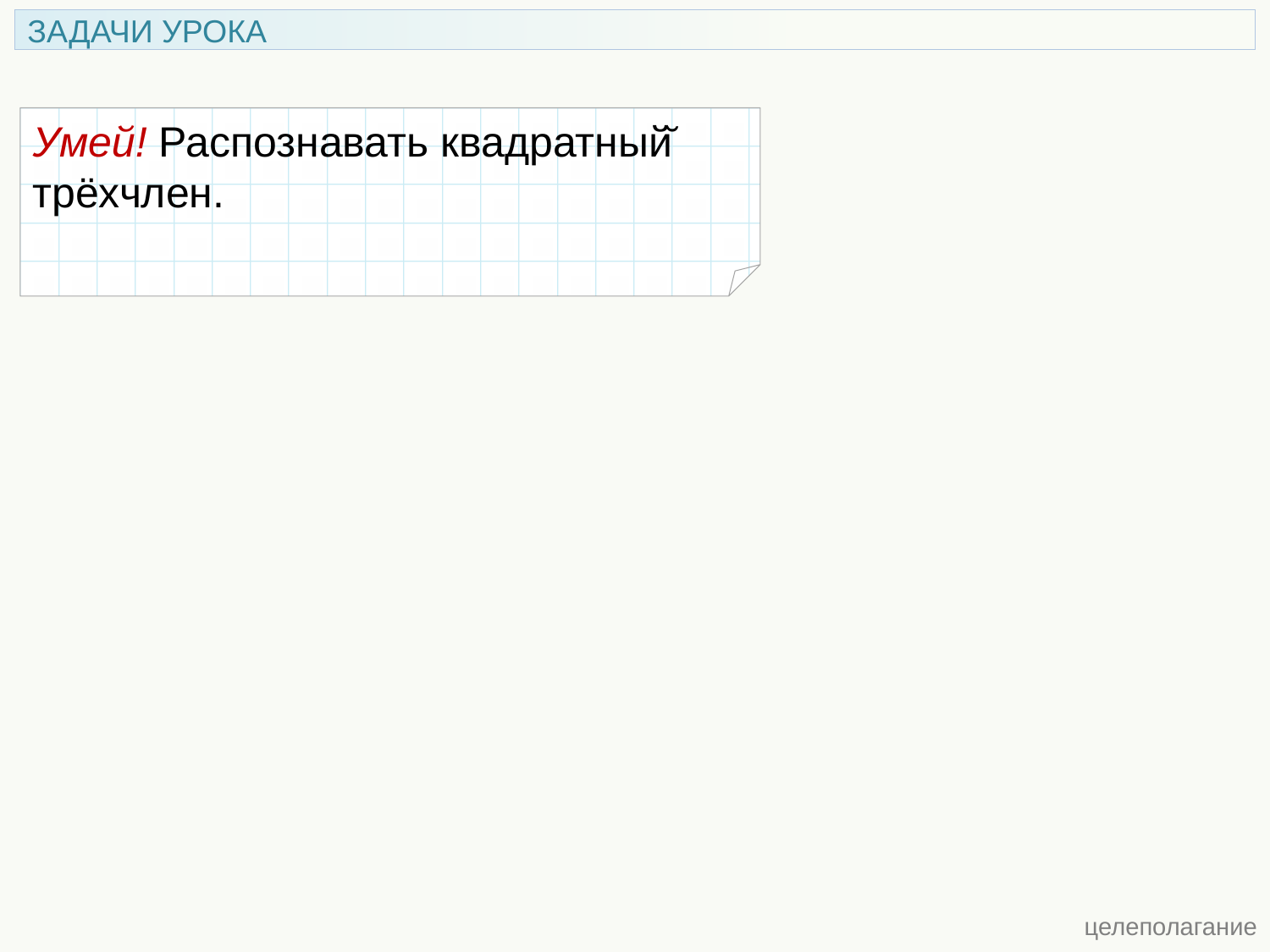

ЗАДАЧИ УРОКА

Умей! Распознавать квадратный̆ трёхчлен.
  целеполагание